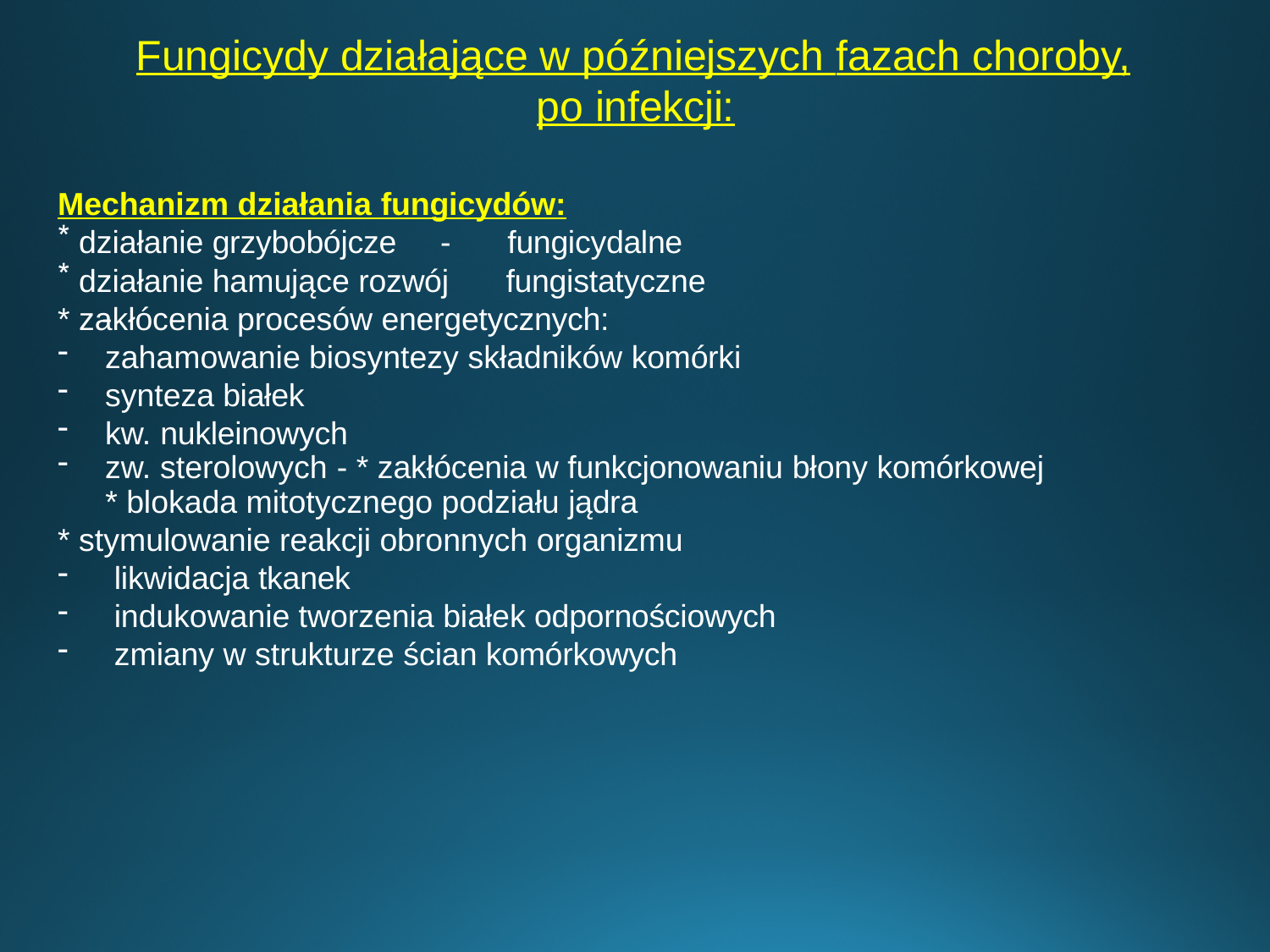

# Fungicydy działające w późniejszych fazach choroby, po infekcji:
Mechanizm działania fungicydów:
działanie grzybobójcze	-
działanie hamujące rozwój	-
fungicydalne fungistatyczne
* zakłócenia procesów energetycznych:
zahamowanie biosyntezy składników komórki
synteza białek
kw. nukleinowych
zw. sterolowych - * zakłócenia w funkcjonowaniu błony komórkowej
* blokada mitotycznego podziału jądra
* stymulowanie reakcji obronnych organizmu
likwidacja tkanek
indukowanie tworzenia białek odpornościowych
zmiany w strukturze ścian komórkowych